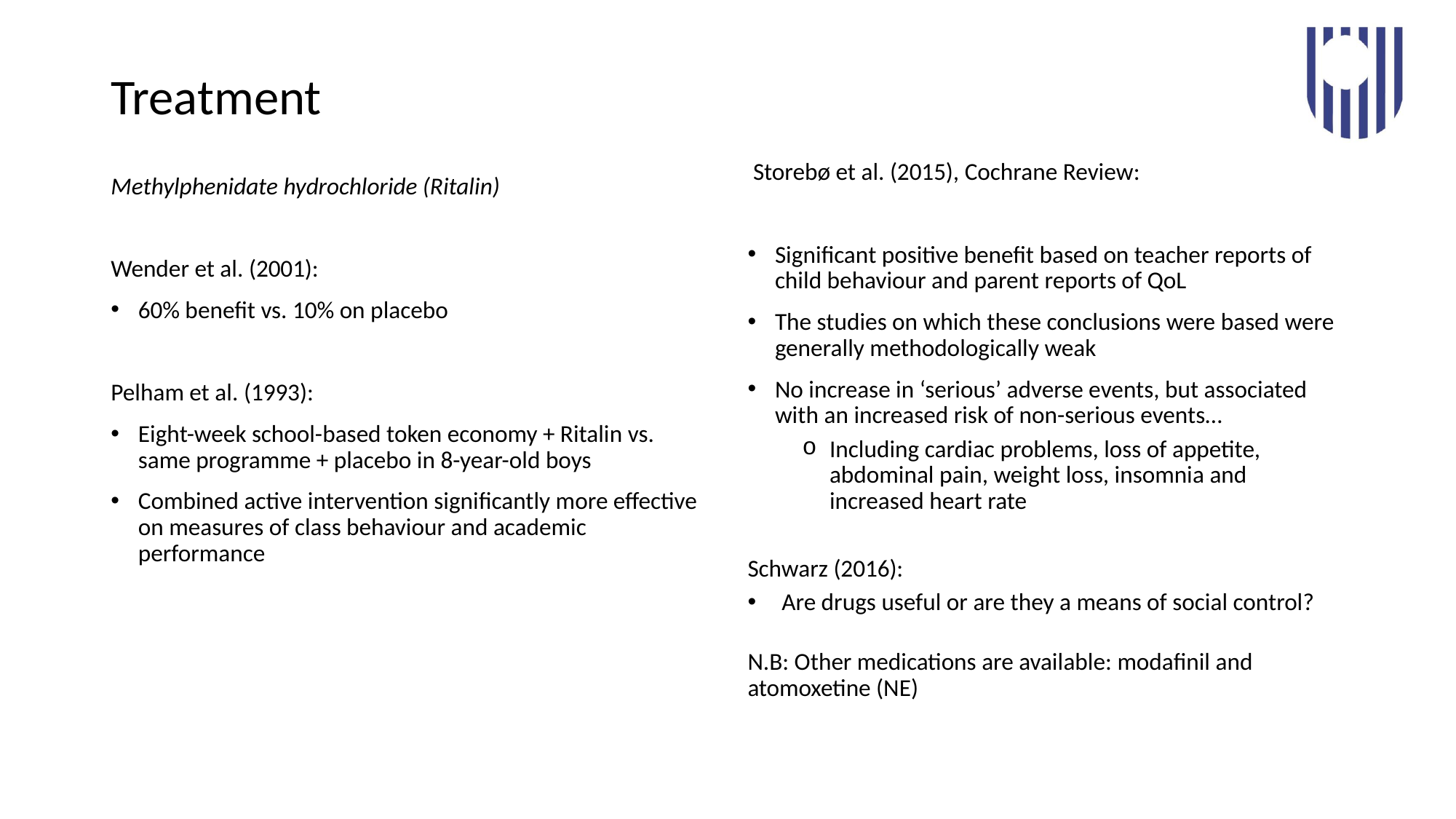

# Treatment
 Storebø et al. (2015), Cochrane Review:

Significant positive benefit based on teacher reports of child behaviour and parent reports of QoL
The studies on which these conclusions were based were generally methodologically weak
No increase in ‘serious’ adverse events, but associated with an increased risk of non-serious events…
Including cardiac problems, loss of appetite, abdominal pain, weight loss, insomnia and increased heart rate

Schwarz (2016):
Are drugs useful or are they a means of social control?
N.B: Other medications are available: modafinil and atomoxetine (NE)
Methylphenidate hydrochloride (Ritalin)

Wender et al. (2001):
60% benefit vs. 10% on placebo

Pelham et al. (1993):
Eight-week school-based token economy + Ritalin vs. same programme + placebo in 8-year-old boys
Combined active intervention significantly more effective on measures of class behaviour and academic performance